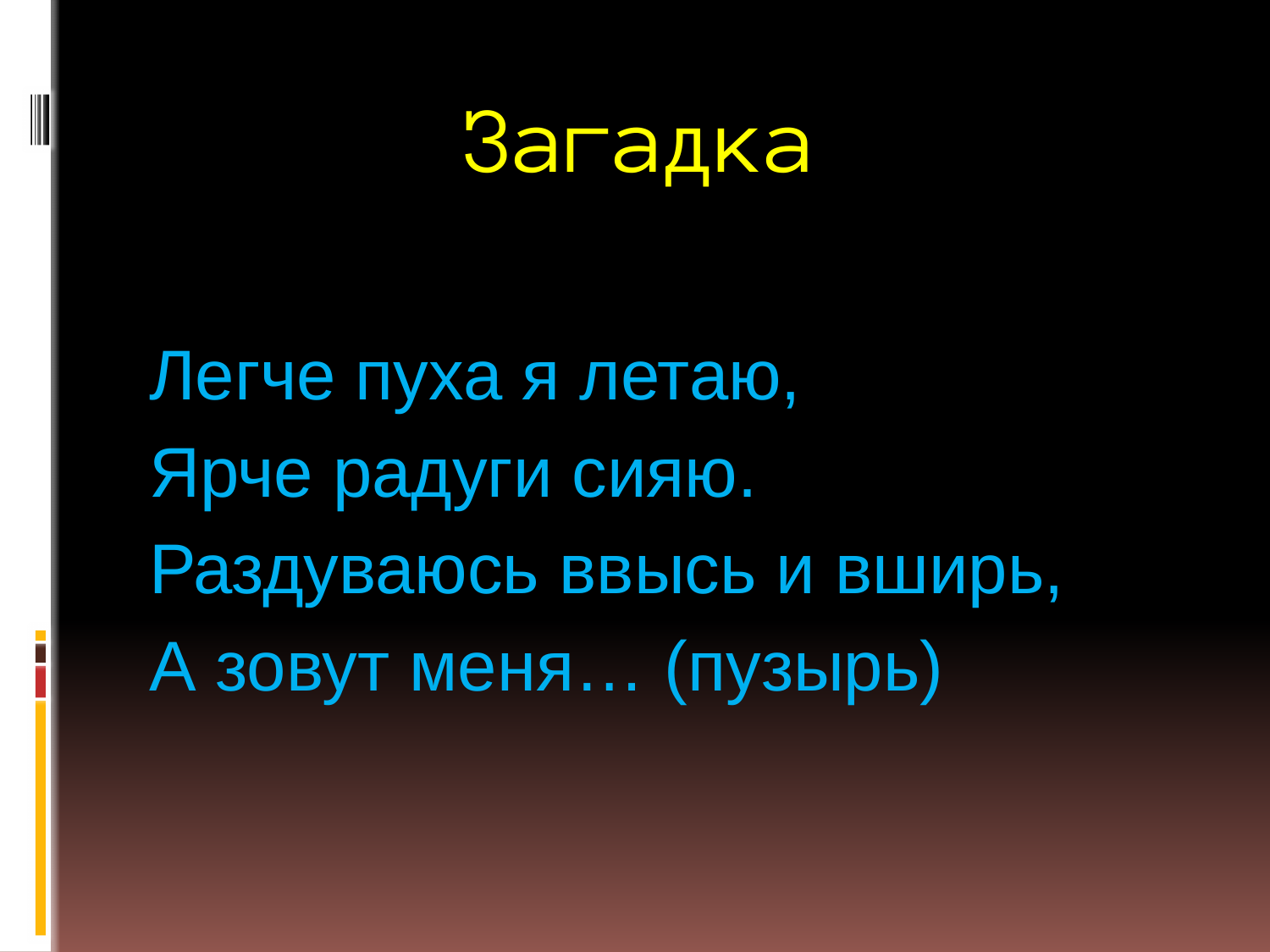

# Загадка

Легче пуха я летаю,
Ярче радуги сияю.
Раздуваюсь ввысь и вширь,
А зовут меня… (пузырь)